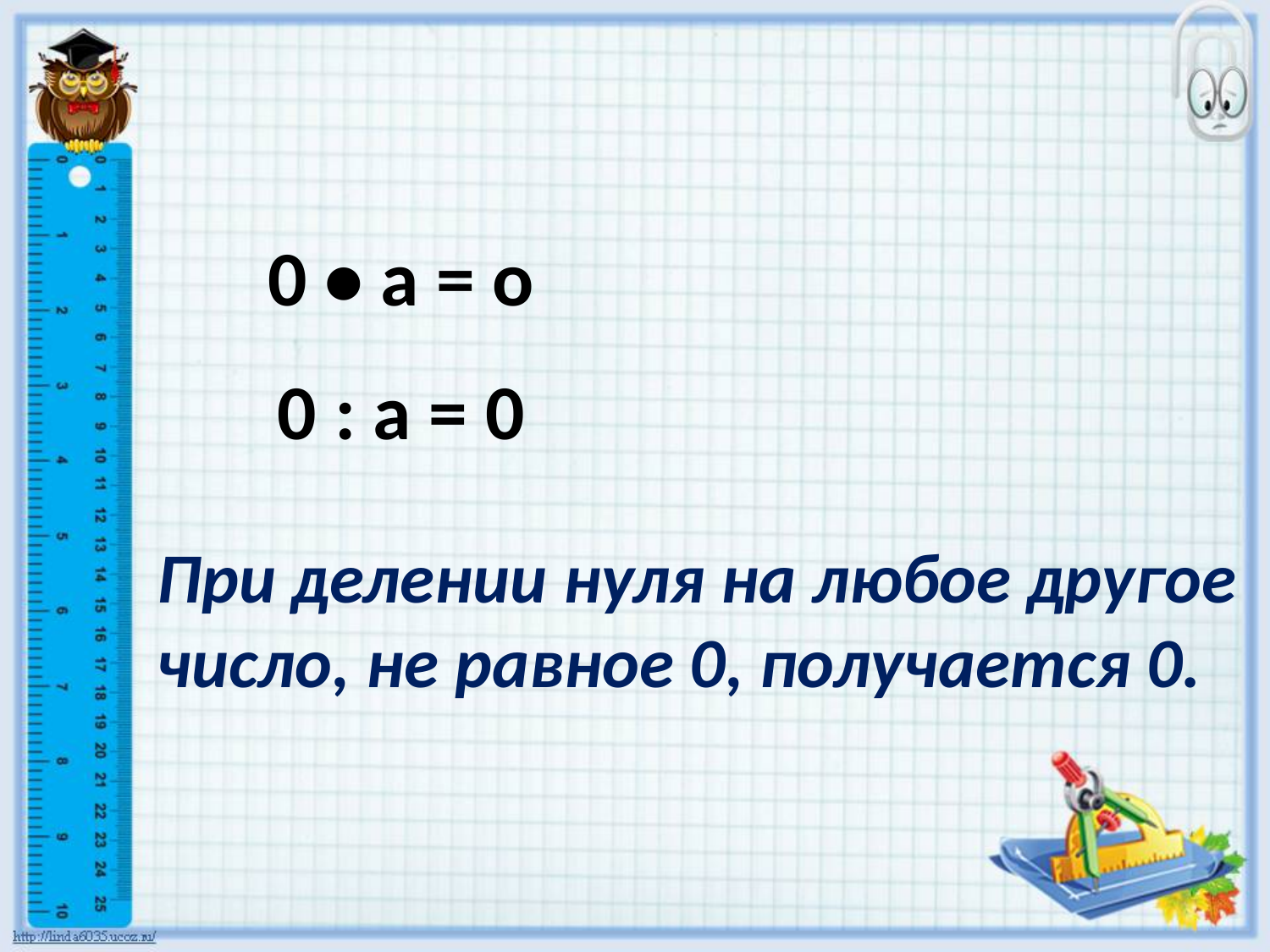

#
0 • а = о
0 : а = 0
При делении нуля на любое другое число, не равное 0, получается 0.